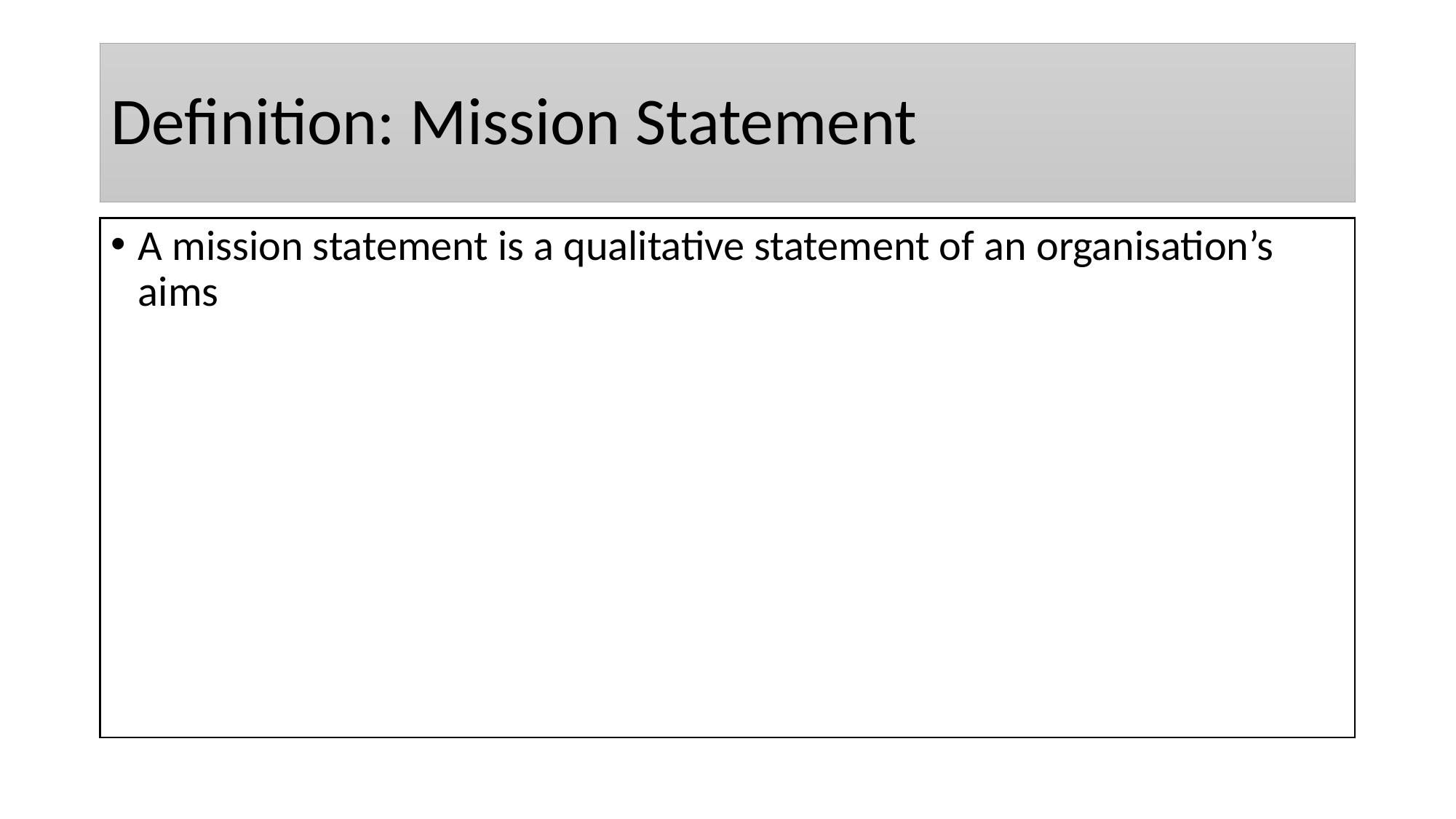

# Definition: Mission Statement
A mission statement is a qualitative statement of an organisation’s aims